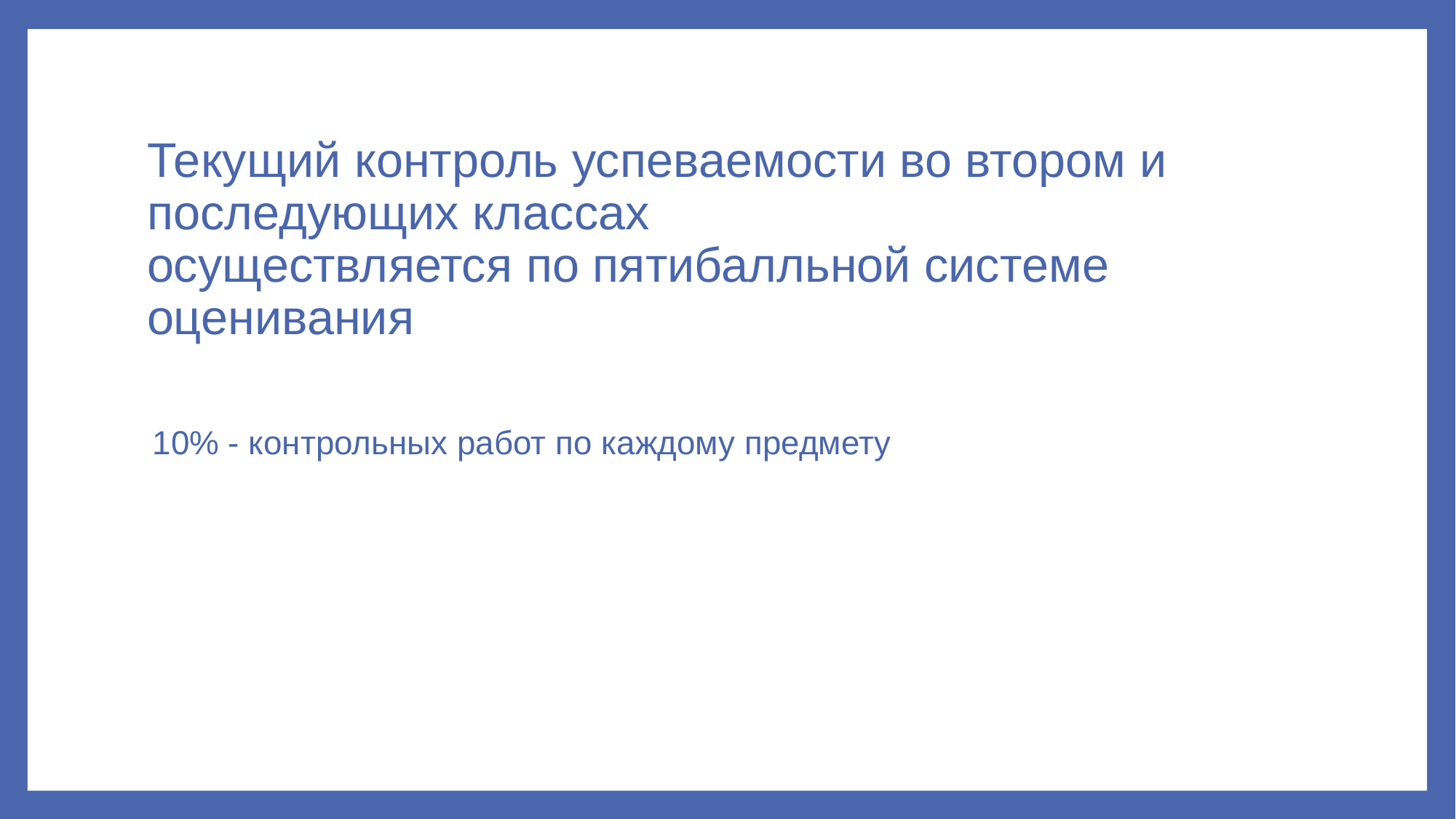

# Текущий контроль успеваемости во втором и последующих классах осуществляется по пятибалльной системе оценивания
10% - контрольных работ по каждому предмету